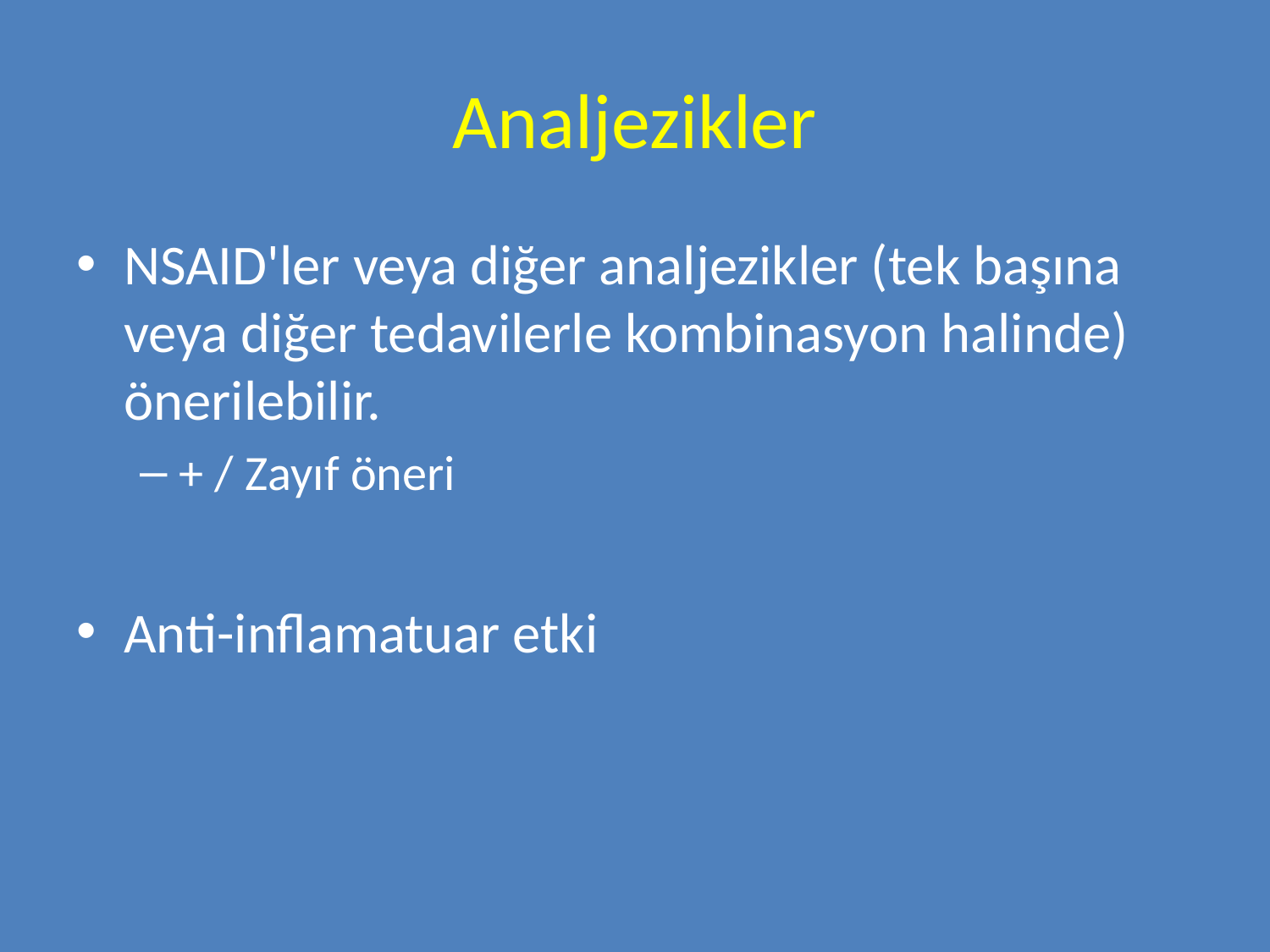

# Analjezikler
NSAID'ler veya diğer analjezikler (tek başına veya diğer tedavilerle kombinasyon halinde) önerilebilir.
+ / Zayıf öneri

Anti-inflamatuar etki